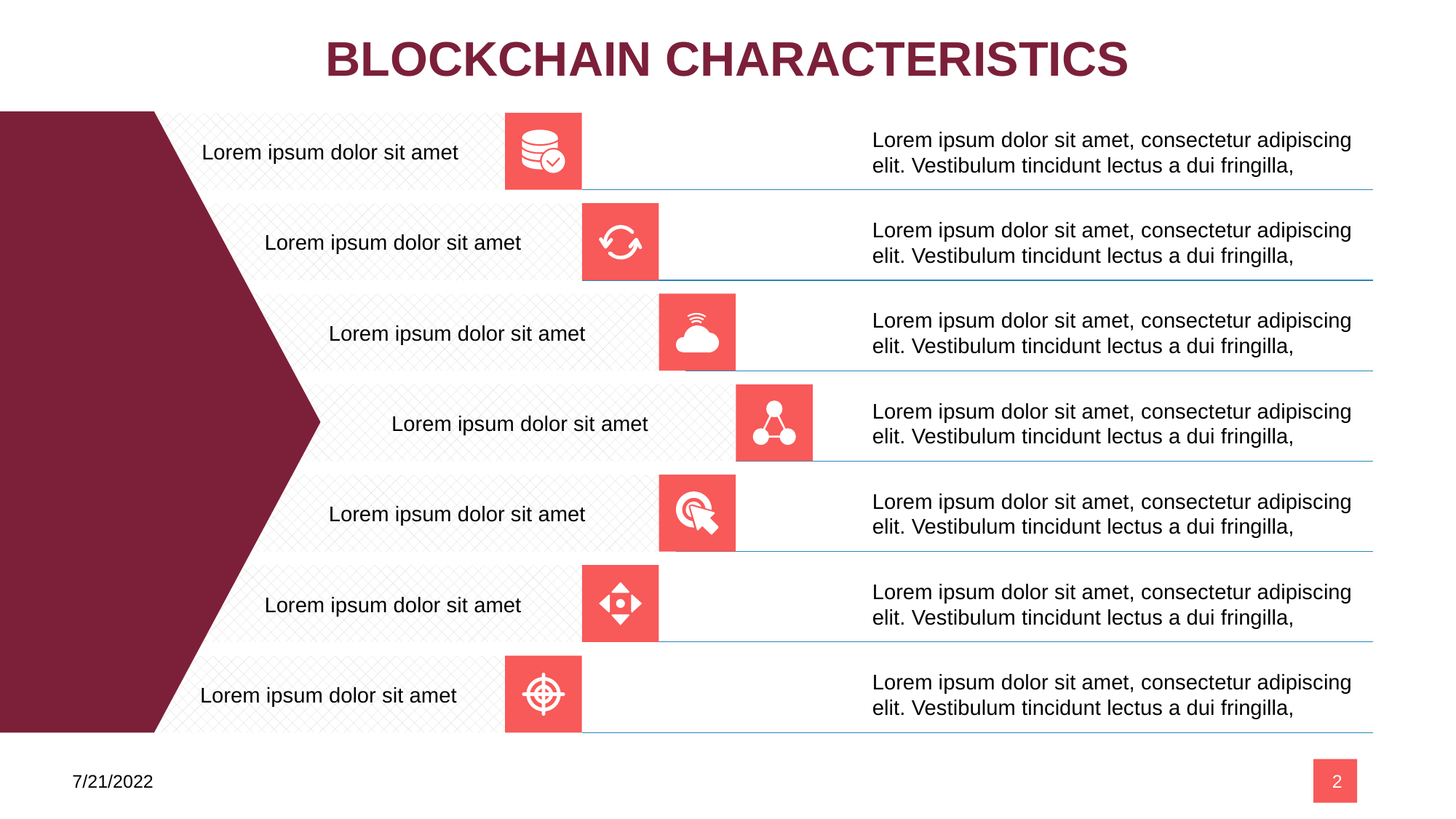

BLOCKCHAIN CHARACTERISTICS

Lorem ipsum dolor sit amet
Lorem ipsum dolor sit amet, consectetur adipiscing elit. Vestibulum tincidunt lectus a dui fringilla,

Lorem ipsum dolor sit amet
Lorem ipsum dolor sit amet, consectetur adipiscing elit. Vestibulum tincidunt lectus a dui fringilla,

Lorem ipsum dolor sit amet
Lorem ipsum dolor sit amet, consectetur adipiscing elit. Vestibulum tincidunt lectus a dui fringilla,
Lorem ipsum dolor sit amet

Lorem ipsum dolor sit amet, consectetur adipiscing elit. Vestibulum tincidunt lectus a dui fringilla,

Lorem ipsum dolor sit amet
Lorem ipsum dolor sit amet, consectetur adipiscing elit. Vestibulum tincidunt lectus a dui fringilla,

Lorem ipsum dolor sit amet
Lorem ipsum dolor sit amet, consectetur adipiscing elit. Vestibulum tincidunt lectus a dui fringilla,

Lorem ipsum dolor sit amet
Lorem ipsum dolor sit amet, consectetur adipiscing elit. Vestibulum tincidunt lectus a dui fringilla,
7/21/2022
2